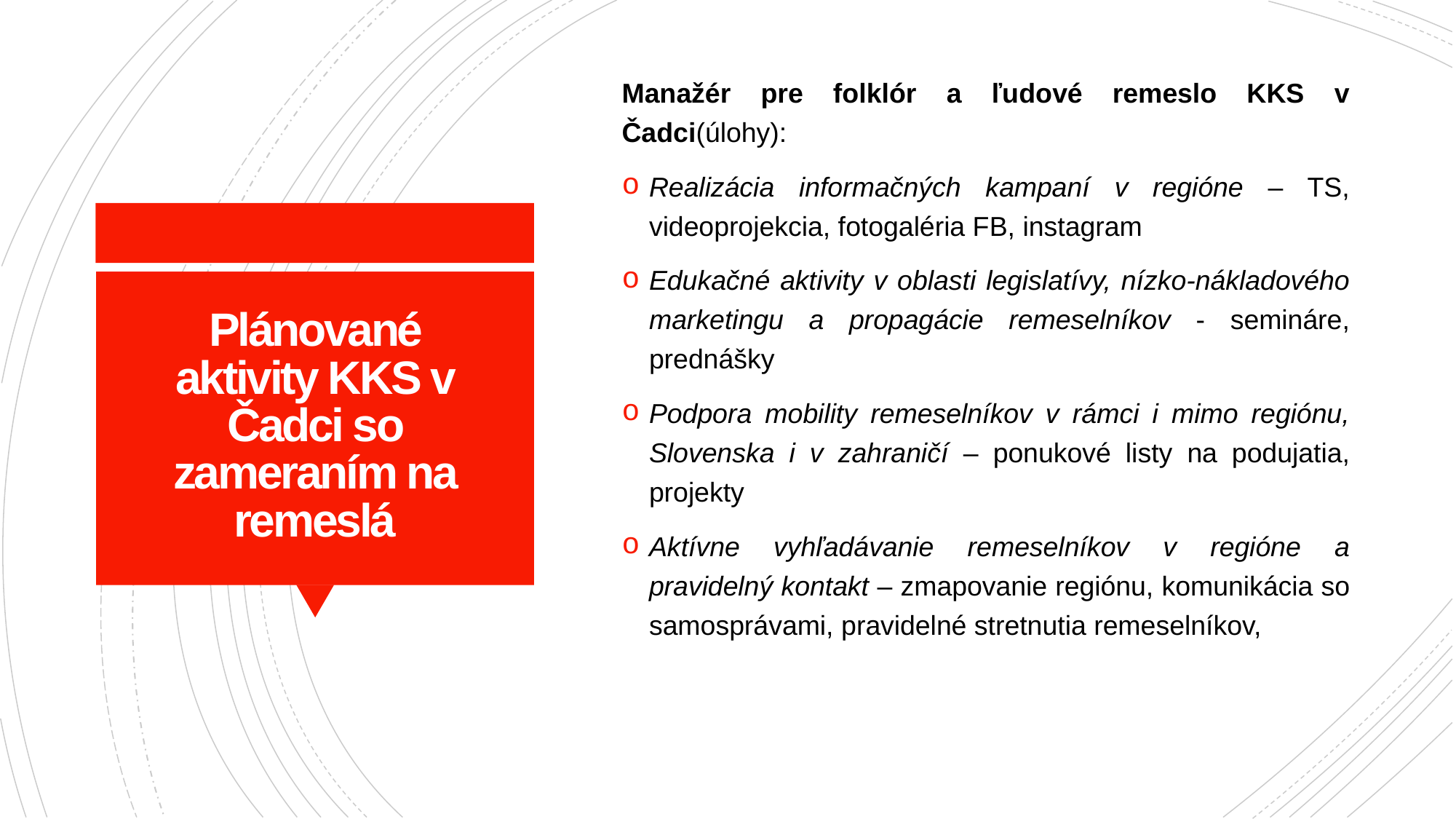

Manažér pre folklór a ľudové remeslo KKS v Čadci(úlohy):
Realizácia informačných kampaní v regióne – TS, videoprojekcia, fotogaléria FB, instagram
Edukačné aktivity v oblasti legislatívy, nízko-nákladového marketingu a propagácie remeselníkov - semináre, prednášky
Podpora mobility remeselníkov v rámci i mimo regiónu, Slovenska i v zahraničí – ponukové listy na podujatia, projekty
Aktívne vyhľadávanie remeselníkov v regióne a pravidelný kontakt – zmapovanie regiónu, komunikácia so samosprávami, pravidelné stretnutia remeselníkov,

# Plánované aktivity KKS v Čadci so zameraním na remeslá